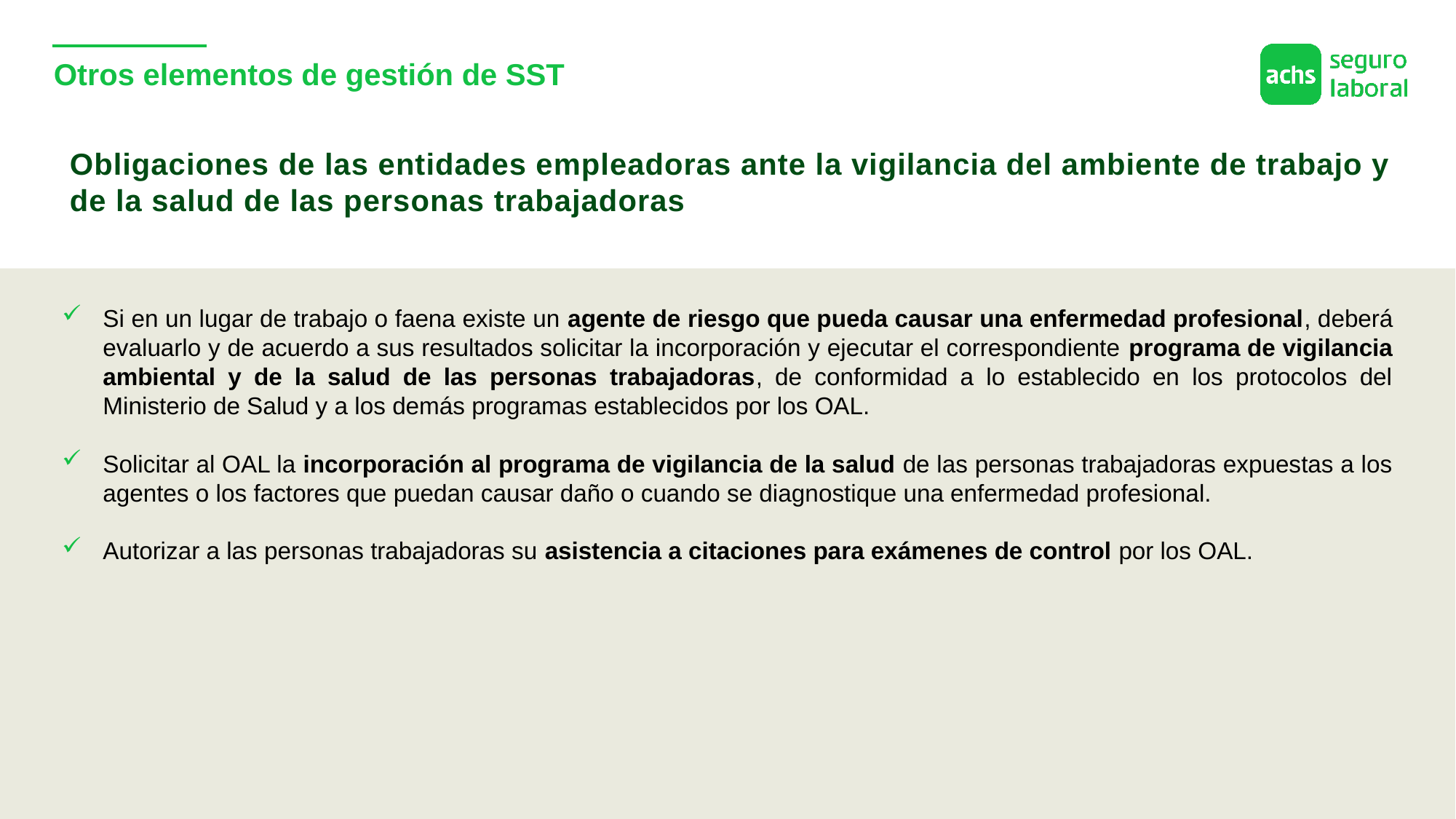

# Otros elementos de gestión de SST
Obligaciones de las entidades empleadoras ante la vigilancia del ambiente de trabajo y de la salud de las personas trabajadoras

Si en un lugar de trabajo o faena existe un agente de riesgo que pueda causar una enfermedad profesional, deberá evaluarlo y de acuerdo a sus resultados solicitar la incorporación y ejecutar el correspondiente programa de vigilancia ambiental y de la salud de las personas trabajadoras, de conformidad a lo establecido en los protocolos del Ministerio de Salud y a los demás programas establecidos por los OAL.

Solicitar al OAL la incorporación al programa de vigilancia de la salud de las personas trabajadoras expuestas a los agentes o los factores que puedan causar daño o cuando se diagnostique una enfermedad profesional.

Autorizar a las personas trabajadoras su asistencia a citaciones para exámenes de control por los OAL.